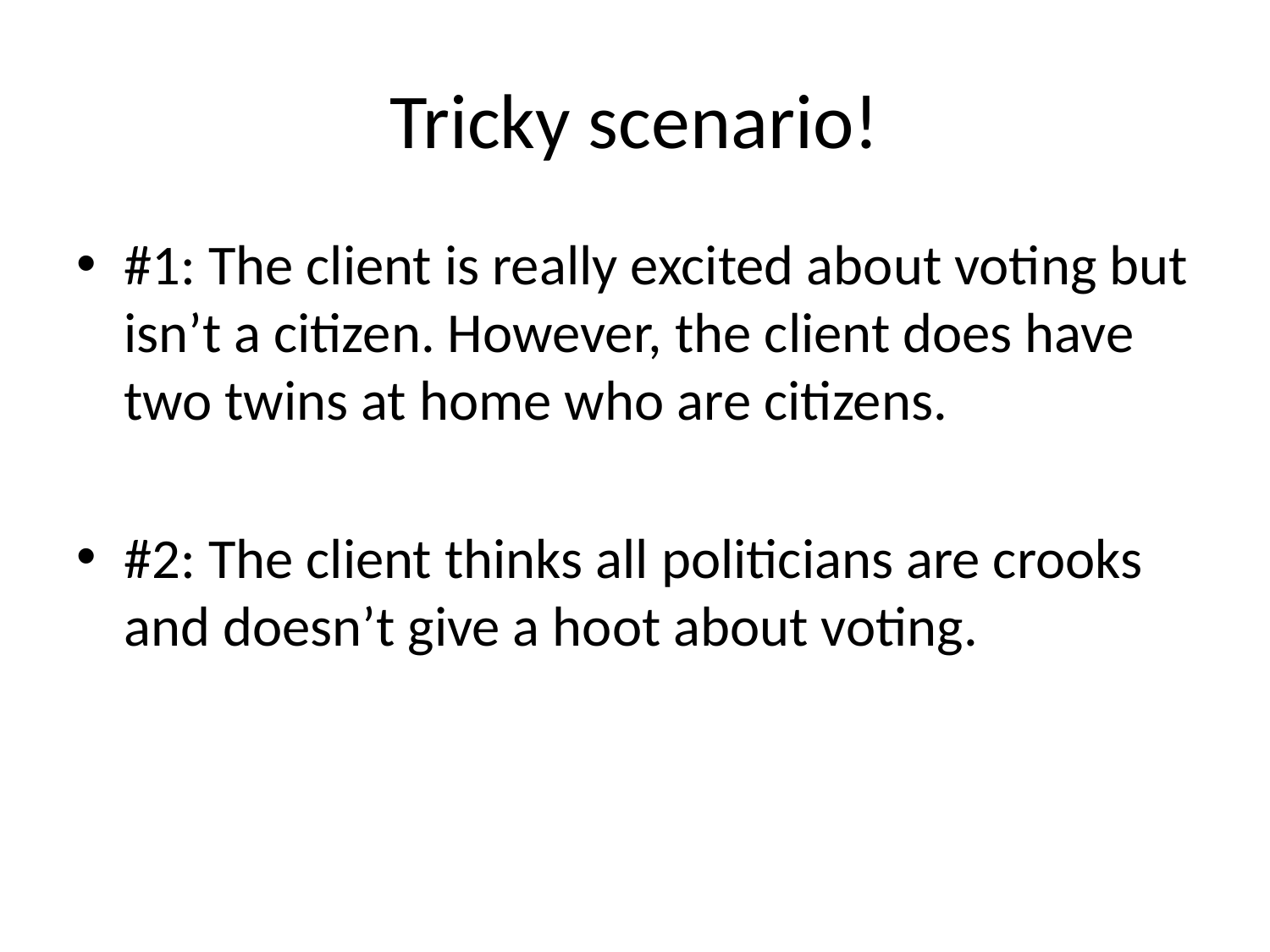

# Tricky scenario!
#1: The client is really excited about voting but isn’t a citizen. However, the client does have two twins at home who are citizens.

#2: The client thinks all politicians are crooks and doesn’t give a hoot about voting.